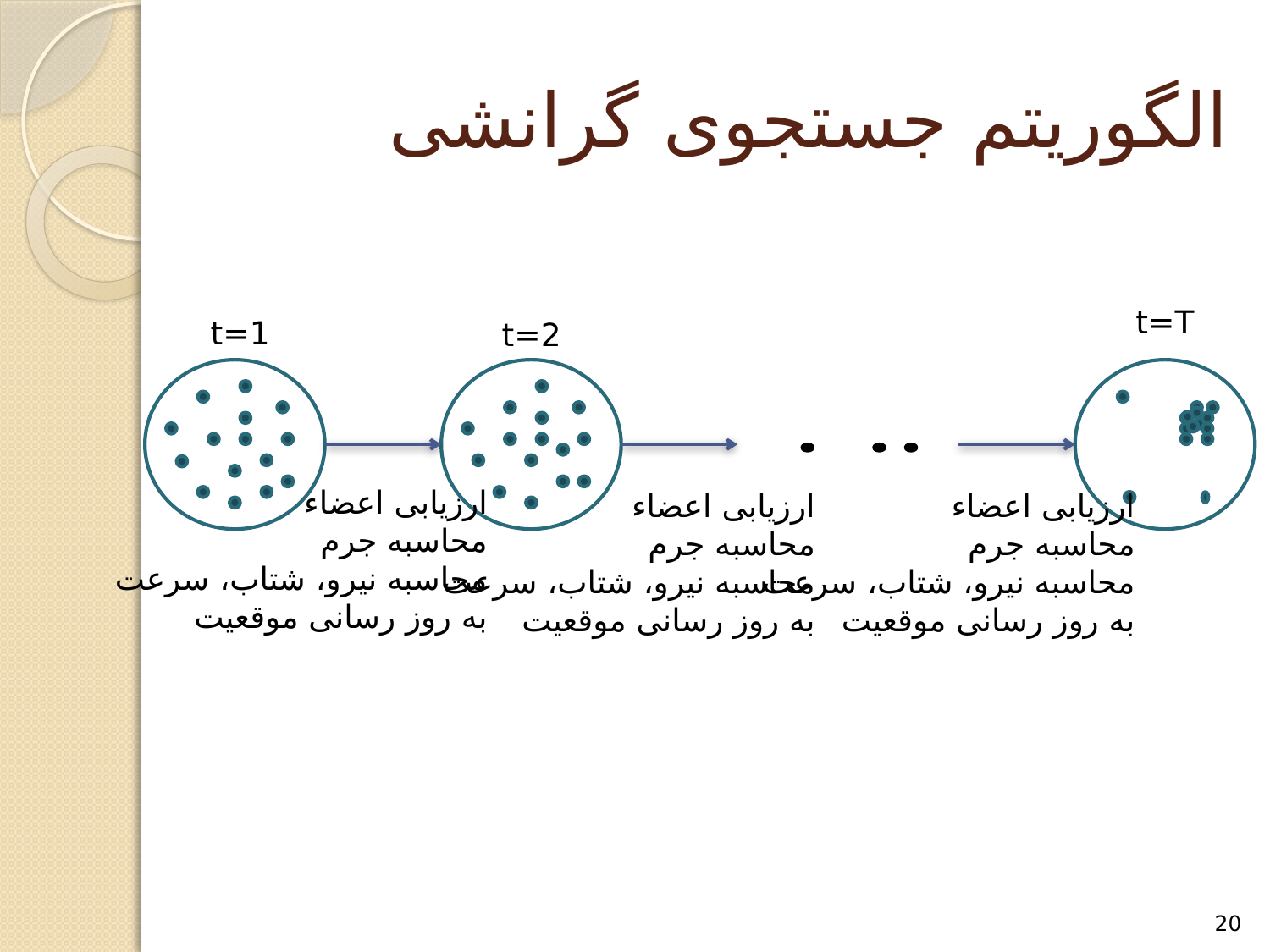

# الگوريتم جستجوی گرانشی
t=T
t=1
t=2

ارزيابی اعضاء
محاسبه جرم
محاسبه نيرو، شتاب، سرعت
به روز رسانی موقعيت

ارزيابی اعضاء
محاسبه جرم
محاسبه نيرو، شتاب، سرعت
به روز رسانی موقعيت
ارزيابی اعضاء
محاسبه جرم
محاسبه نيرو، شتاب، سرعت
به روز رسانی موقعيت

20